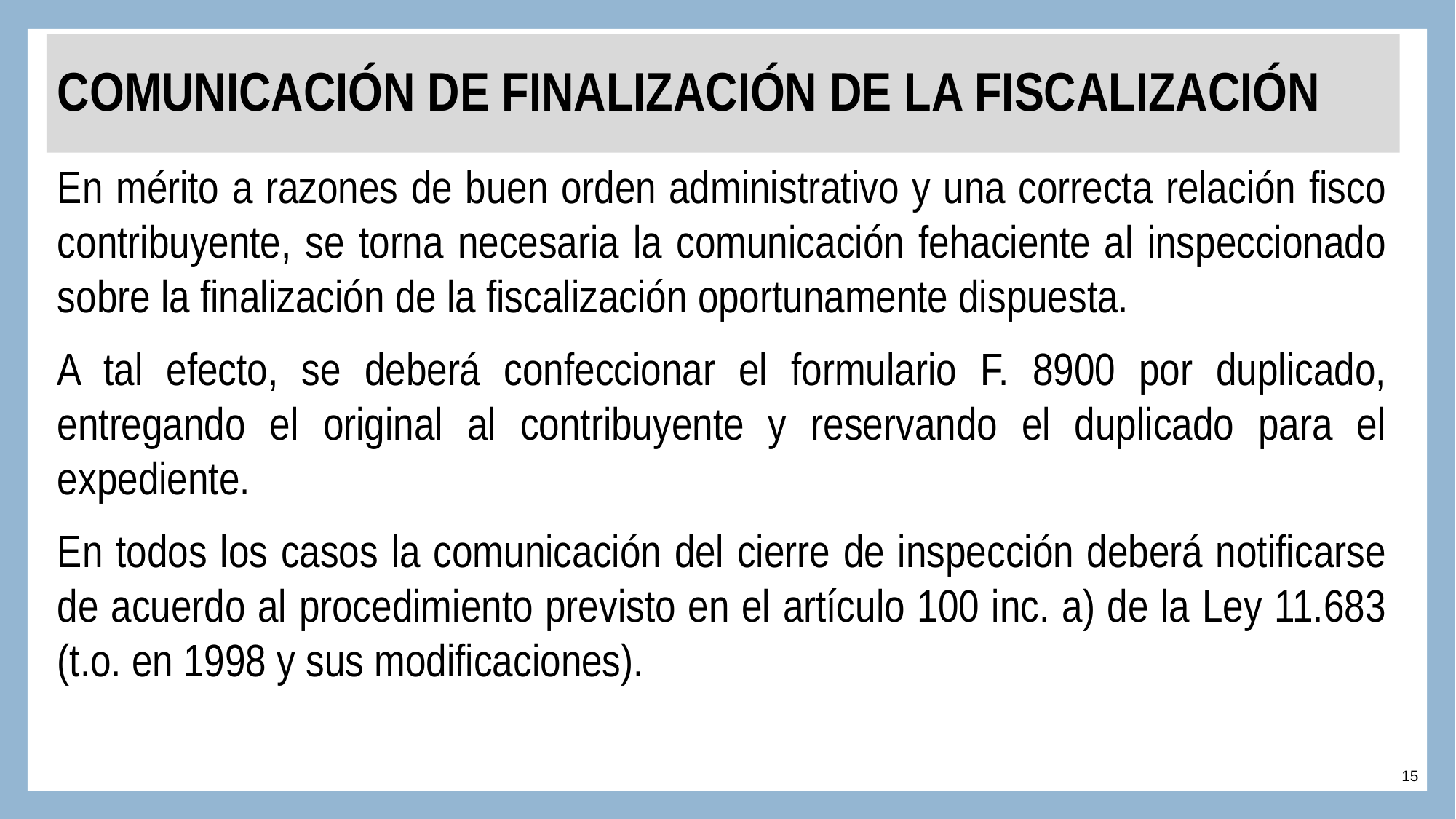

# COMUNICACIÓN DE FINALIZACIÓN DE LA FISCALIZACIÓN
En mérito a razones de buen orden administrativo y una correcta relación fisco contribuyente, se torna necesaria la comunicación fehaciente al inspeccionado sobre la finalización de la fiscalización oportunamente dispuesta.
A tal efecto, se deberá confeccionar el formulario F. 8900 por duplicado, entregando el original al contribuyente y reservando el duplicado para el expediente.
En todos los casos la comunicación del cierre de inspección deberá notificarse de acuerdo al procedimiento previsto en el artículo 100 inc. a) de la Ley 11.683 (t.o. en 1998 y sus modificaciones).
15